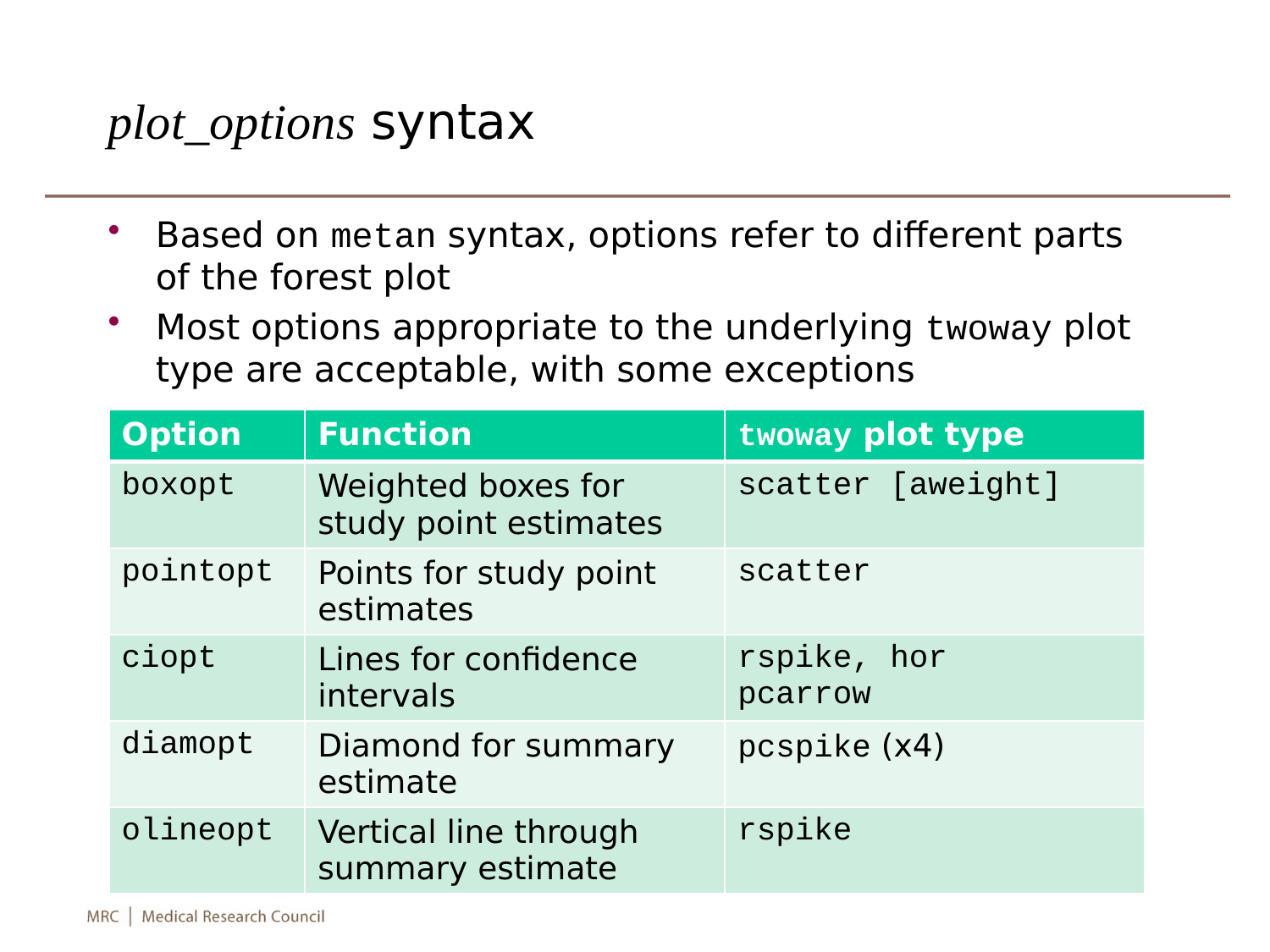

# plot_options syntax
Based on metan syntax, options refer to different parts of the forest plot
Most options appropriate to the underlying twoway plot type are acceptable, with some exceptions
| Option | Function | twoway plot type |
| --- | --- | --- |
| boxopt | Weighted boxes for study point estimates | scatter [aweight] |
| pointopt | Points for study point estimates | scatter |
| ciopt | Lines for confidence intervals | rspike, hor pcarrow |
| diamopt | Diamond for summary estimate | pcspike (x4) |
| olineopt | Vertical line through summary estimate | rspike |